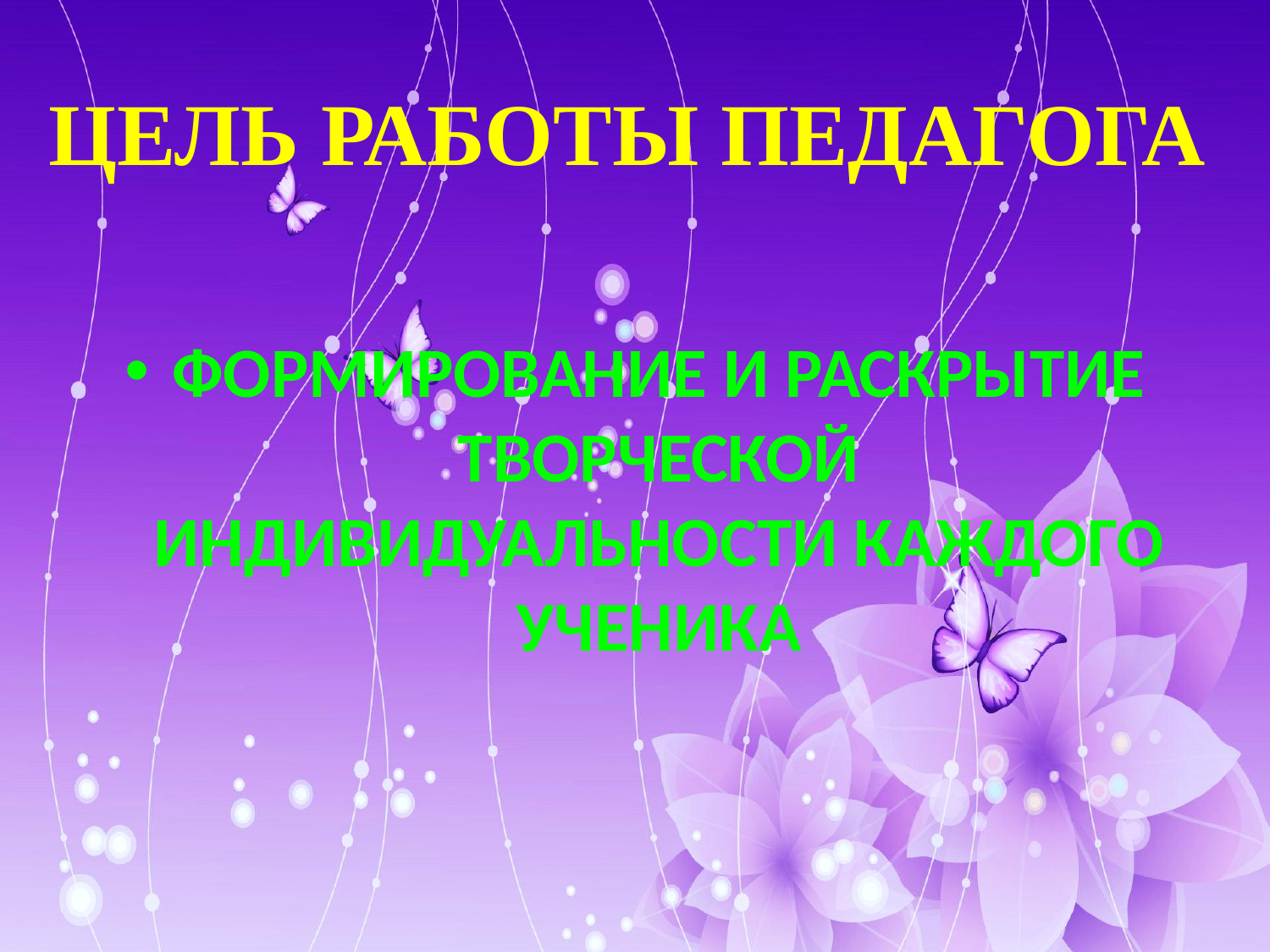

# ЦЕЛЬ РАБОТЫ ПЕДАГОГА

ФОРМИРОВАНИЕ И РАСКРЫТИЕ ТВОРЧЕСКОЙ ИНДИВИДУАЛЬНОСТИ КАЖДОГО УЧЕНИКА